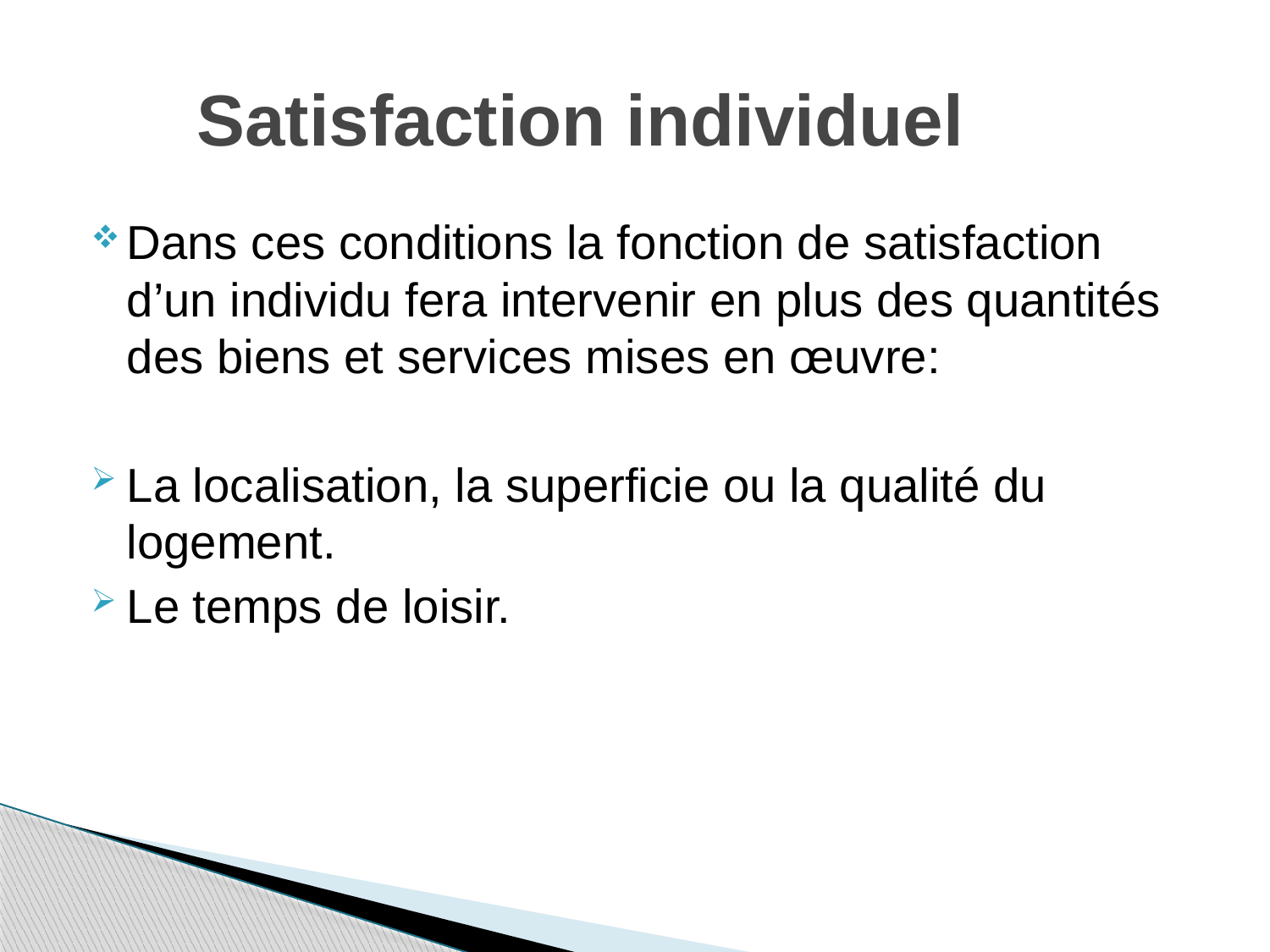

# Satisfaction individuel
Dans ces conditions la fonction de satisfaction d’un individu fera intervenir en plus des quantités des biens et services mises en œuvre:

La localisation, la superficie ou la qualité du logement.
Le temps de loisir.